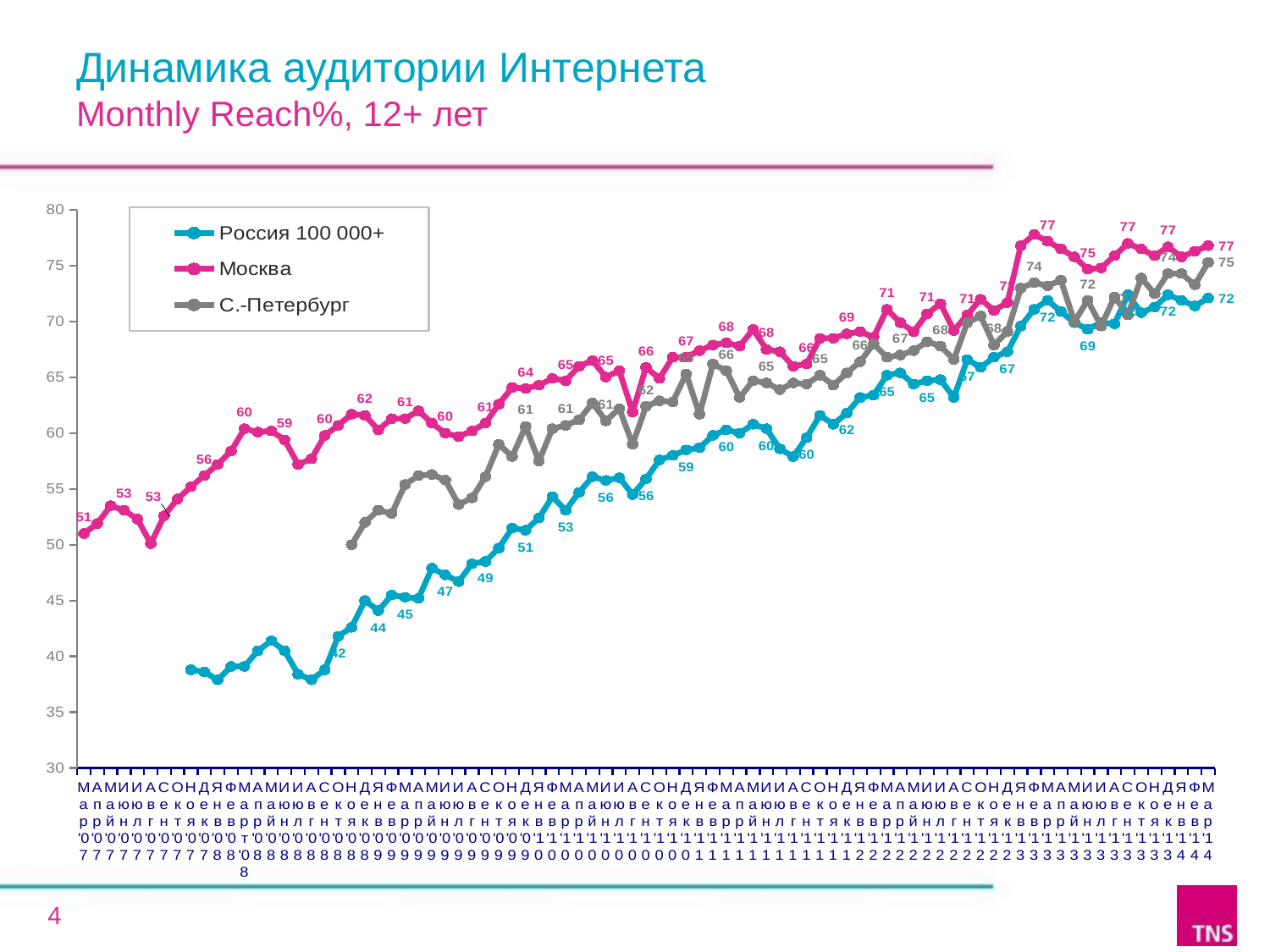

Динамика аудитории Интернета
Monthly Reach%, 12+ лет

### Chart

| Category | Россия 100 000+ | Москва | C.-Петербург |
|---|---|---|---|
| Мар '07 | None | 51.0 | None |
| Апр '07 | None | 51.9 | None |
| Май '07 | None | 53.5 | None |
| Июн '07 | None | 53.1 | None |
| Июл '07 | None | 52.3 | None |
| Авг '07 | None | 50.1 | None |
| Сен '07 | None | 52.6 | None |
| Окт '07 | None | 54.1 | None |
| Ноя '07 | 38.800000000000004 | 55.2 | None |
| Дек '07 | 38.6 | 56.2 | None |
| Янв '08 | 37.9 | 57.2 | None |
| Фев '08 | 39.1 | 58.4 | None |
| Март '08 | 39.1 | 60.4 | None |
| Апр '08 | 40.5 | 60.1 | None |
| Май '08 | 41.4 | 60.2 | None |
| Июн '08 | 40.5 | 59.4 | None |
| Июл '08 | 38.4 | 57.2 | None |
| Авг '08 | 37.9 | 57.7 | None |
| Сен '08 | 38.800000000000004 | 59.8 | None |
| Окт '08 | 41.8 | 60.7 | None |
| Ноя '08 | 42.6 | 61.7 | 50.0 |
| Дек '08 | 45.0 | 61.6 | 52.0 |
| Янв '09 | 44.1 | 60.3 | 53.1 |
| Фев '09 | 45.5 | 61.3 | 52.8 |
| Мар '09 | 45.3 | 61.3 | 55.4 |
| Апр '09 | 45.2 | 62.0 | 56.2 |
| Май '09 | 47.9 | 60.9 | 56.3 |
| Июн '09 | 47.3 | 60.0 | 55.8 |
| Июл '09 | 46.7 | 59.7 | 53.6 |
| Авг '09 | 48.3 | 60.2 | 54.2 |
| Сен '09 | 48.5 | 60.9 | 56.1 |
| Окт '09 | 49.7 | 62.6 | 59.0 |
| Ноя '09 | 51.5 | 64.1 | 57.9 |
| Дек '09 | 51.3 | 64.0 | 60.6 |
| Янв '10 | 52.4 | 64.3 | 57.5 |
| Фев '10 | 54.3 | 64.9 | 60.4 |
| Мар '10 | 53.1 | 64.7 | 60.7 |
| Апр '10 | 54.7 | 66.0 | 61.2 |
| Май '10 | 56.1 | 66.5 | 62.7 |
| Июн '10 | 55.77 | 65.03 | 61.1 |
| Июл '10 | 56.0 | 65.6 | 62.2 |
| Авг '10 | 54.5 | 61.9 | 59.0 |
| Сен '10 | 55.9 | 65.9 | 62.4 |
| Окт '10 | 57.6 | 64.9 | 62.9 |
| Ноя '10 | 58.0 | 66.8 | 62.8 |
| Дек '10 | 58.5 | 66.8 | 65.3 |
| Янв '11 | 58.7 | 67.4 | 61.7 |
| Фев '11 | 59.8 | 67.9 | 66.2 |
| Мар '11 | 60.3 | 68.1 | 65.6 |
| Апр '11 | 60.0 | 67.8 | 63.2 |
| Май '11 | 60.8 | 69.3 | 64.7 |
| Июн '11 | 60.4 | 67.5 | 64.5 |
| Июл '11 | 58.6 | 67.3 | 63.9 |
| Авг '11 | 57.9 | 66.0 | 64.5 |
| Сен '11 | 59.6 | 66.2 | 64.4 |
| Окт '11 | 61.6 | 68.5 | 65.2 |
| Ноя '11 | 60.8 | 68.5 | 64.3 |
| Дек '11 | 61.8 | 68.9 | 65.4 |
| Янв '12 | 63.2 | 69.1 | 66.4 |
| Фев '12 | 63.4 | 68.6 | 68.0 |
| Мар '12 | 65.2 | 71.1 | 66.8 |
| Апр '12 | 65.4 | 69.9 | 67.0 |
| Май '12 | 64.4 | 69.1 | 67.4 |
| Июн '12 | 64.7 | 70.7 | 68.2 |
| Июл '12 | 64.8 | 71.6 | 67.8 |
| Авг '12 | 63.2 | 69.2 | 66.6 |
| Сен '12 | 66.6 | 70.6 | 69.9 |
| Окт '12 | 65.9 | 72.0 | 70.5 |
| Ноя '12 | 66.8 | 71.0 | 67.9 |
| Дек '12 | 67.3 | 71.7 | 69.1 |
| Янв '13 | 69.6 | 76.8 | 73.0 |
| Фев '13 | 71.1 | 77.8 | 73.5 |
| Мар '13 | 71.9 | 77.2 | 73.2 |
| Апр '13 | 70.9 | 76.5 | 73.7 |
| Май '13 | 69.9 | 75.8 | 70.0 |
| Июн '13 | 69.3 | 74.7 | 71.9 |
| Июл '13 | 69.9 | 74.8 | 69.6 |
| Авг '13 | 69.8 | 75.9 | 72.2 |
| Сен '13 | 72.4 | 77.0 | 70.6 |
| Окт '13 | 70.8 | 76.5 | 73.9 |
| Ноя '13 | 71.3 | 75.9 | 72.5 |
| Дек '13 | 72.4 | 76.7 | 74.3 |
| Янв '14 | 71.9 | 75.8 | 74.3 |
| Фев '14 | 71.4 | 76.3 | 73.3 |
| Мар '14 | 72.1 | 76.8 | 75.3 |
4